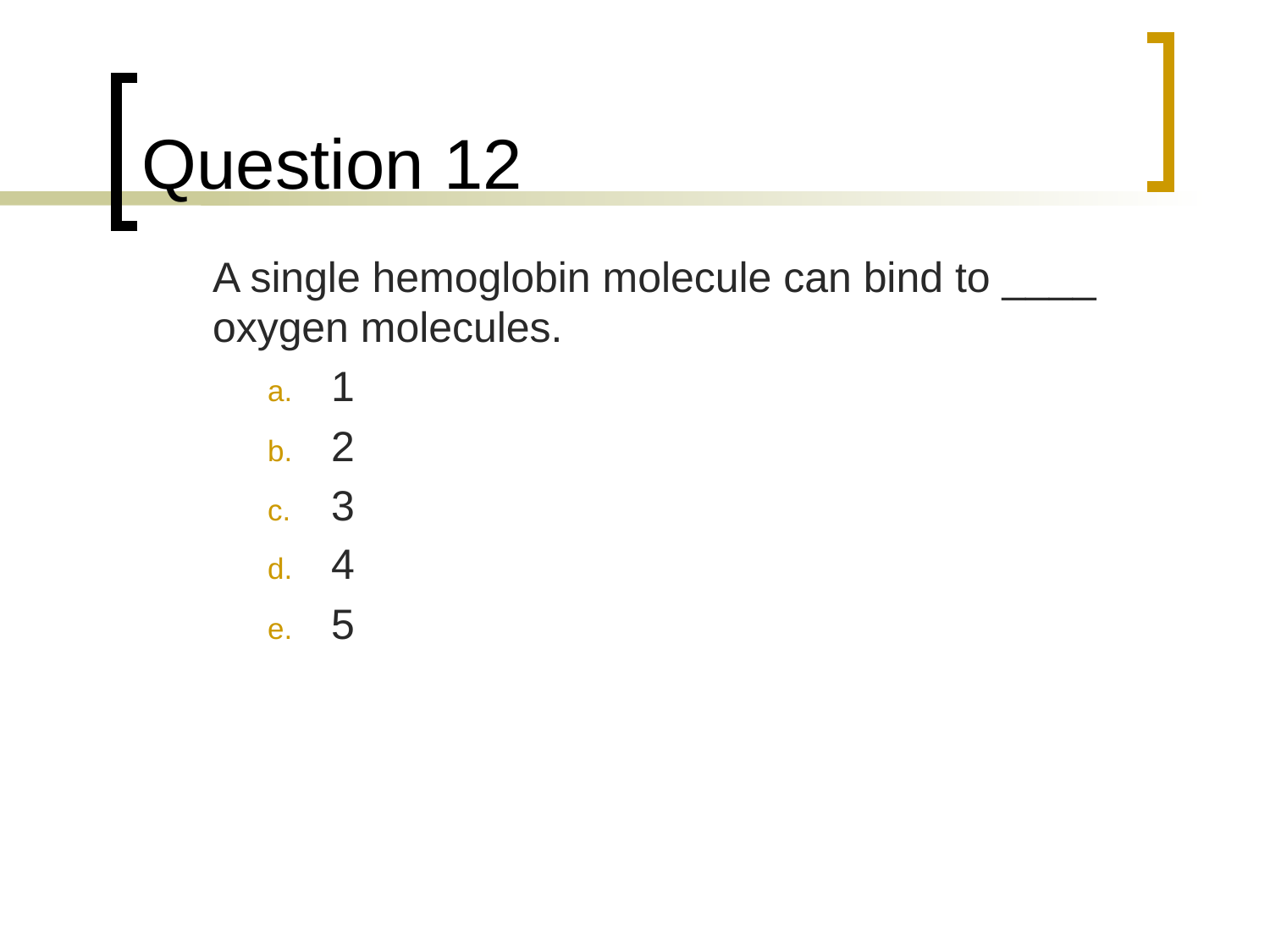

# Question 12
	A single hemoglobin molecule can bind to ____ oxygen molecules.
1
2
3
4
5